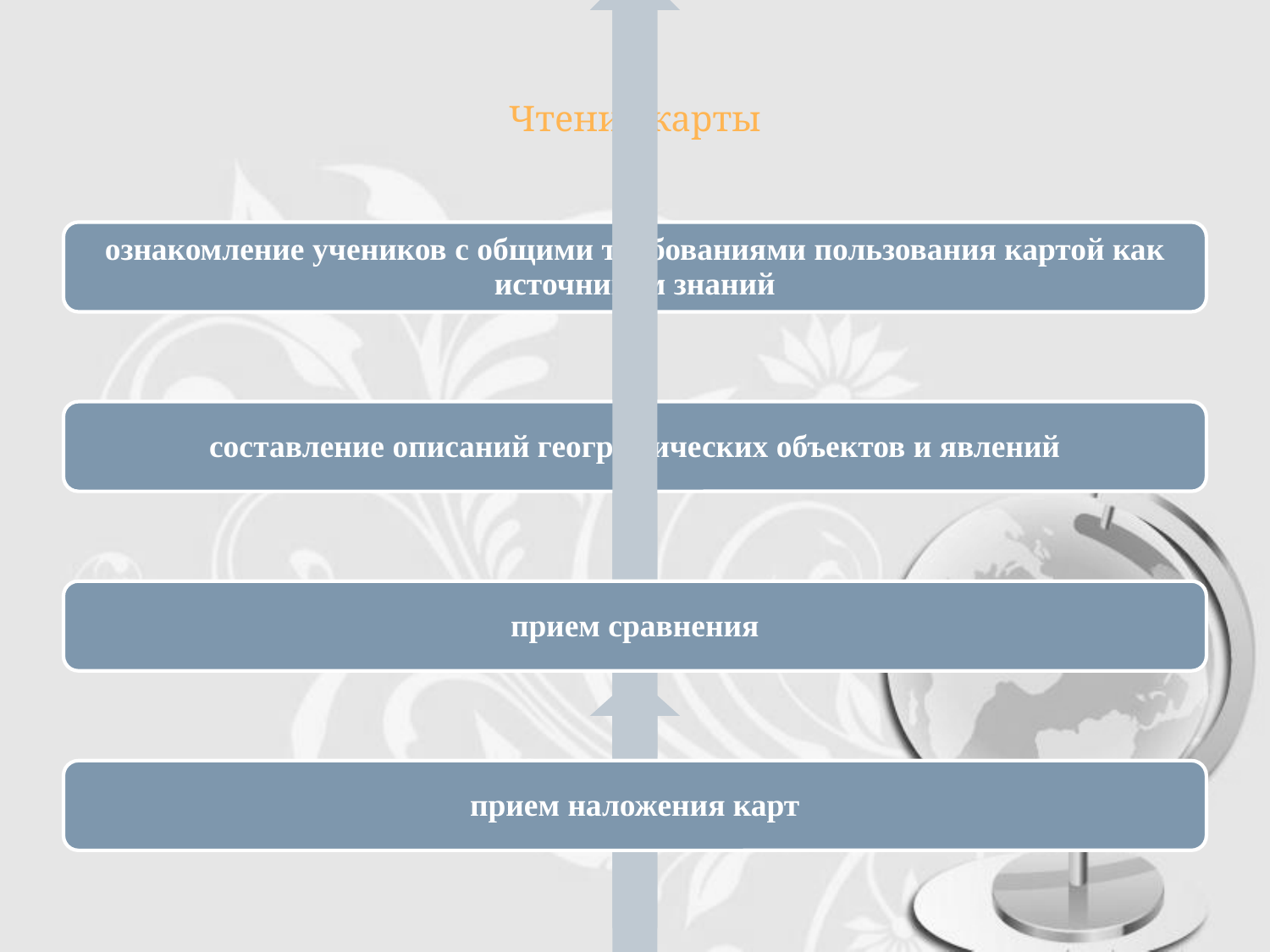

# Чтение карты
составление описаний географических объектов и явлений
прием сравнения
прием наложения карт
ознакомление учеников с общими требованиями пользования картой как источником знаний